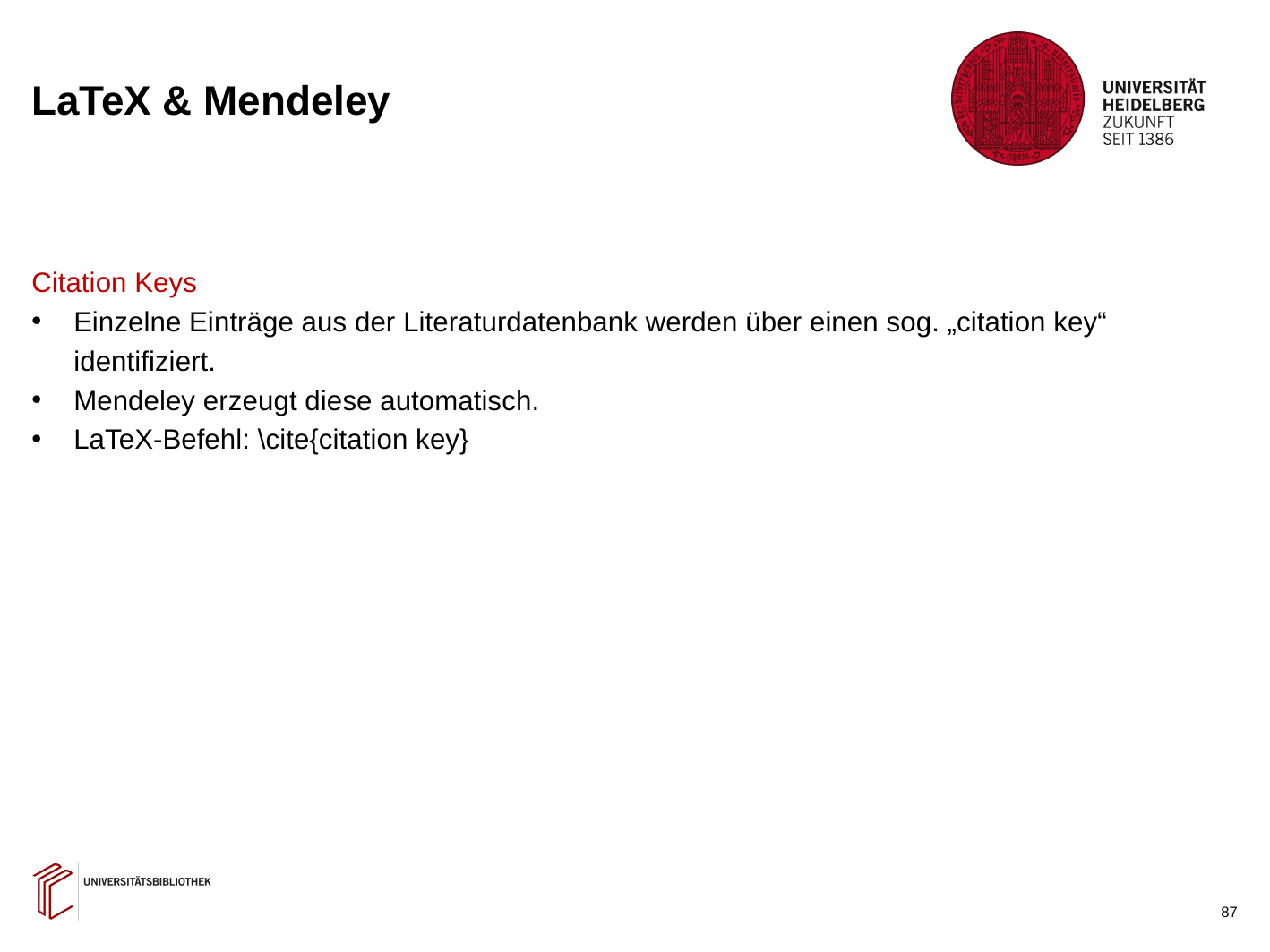

# LaTeX & Mendeley
Citation Keys
Einzelne Einträge aus der Literaturdatenbank werden über einen sog. „citation key“ identifiziert.
Mendeley erzeugt diese automatisch.
LaTeX-Befehl: \cite{citation key}

87